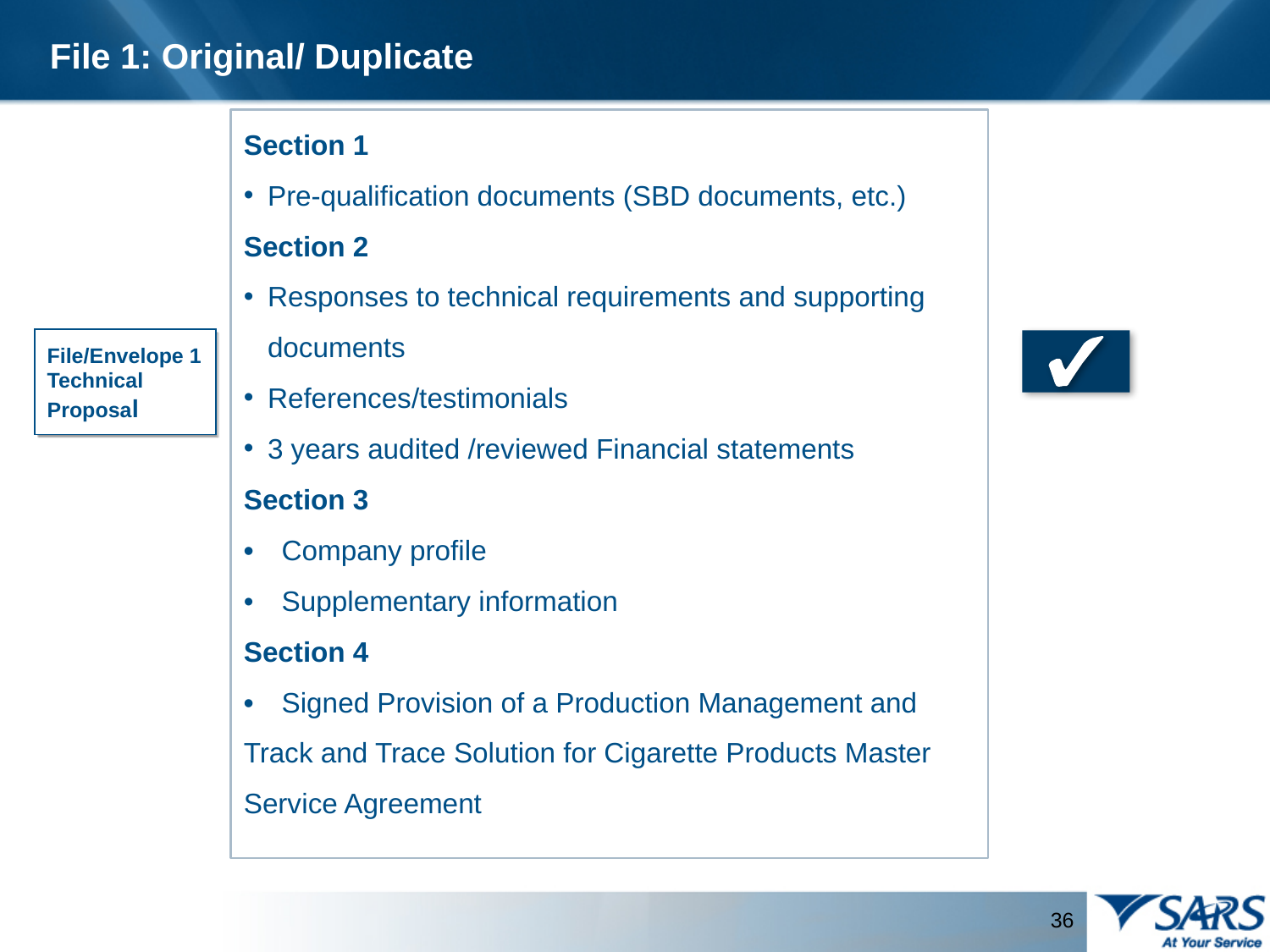

File 1: Original/ Duplicate
Section 1
Pre-qualification documents (SBD documents, etc.)
Section 2
Responses to technical requirements and supporting documents
References/testimonials
3 years audited /reviewed Financial statements
Section 3
•	Company profile
•	Supplementary information
Section 4
•	Signed Provision of a Production Management and Track and Trace Solution for Cigarette Products Master Service Agreement

File/Envelope 1
Technical
Proposal

36